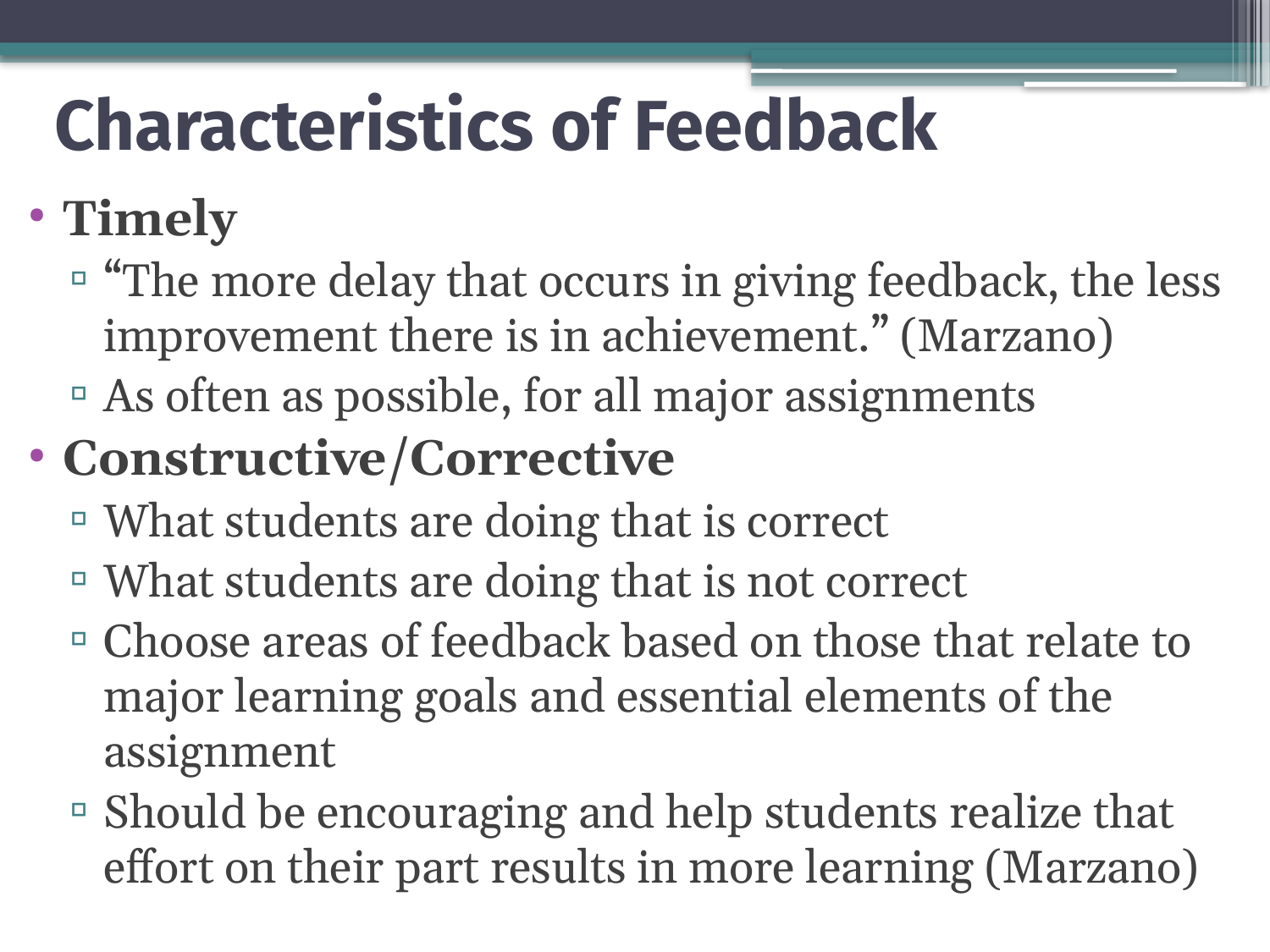

# Characteristics of Feedback
Timely
“The more delay that occurs in giving feedback, the less improvement there is in achievement.” (Marzano)
As often as possible, for all major assignments
Constructive/Corrective
What students are doing that is correct
What students are doing that is not correct
Choose areas of feedback based on those that relate to major learning goals and essential elements of the assignment
Should be encouraging and help students realize that effort on their part results in more learning (Marzano)